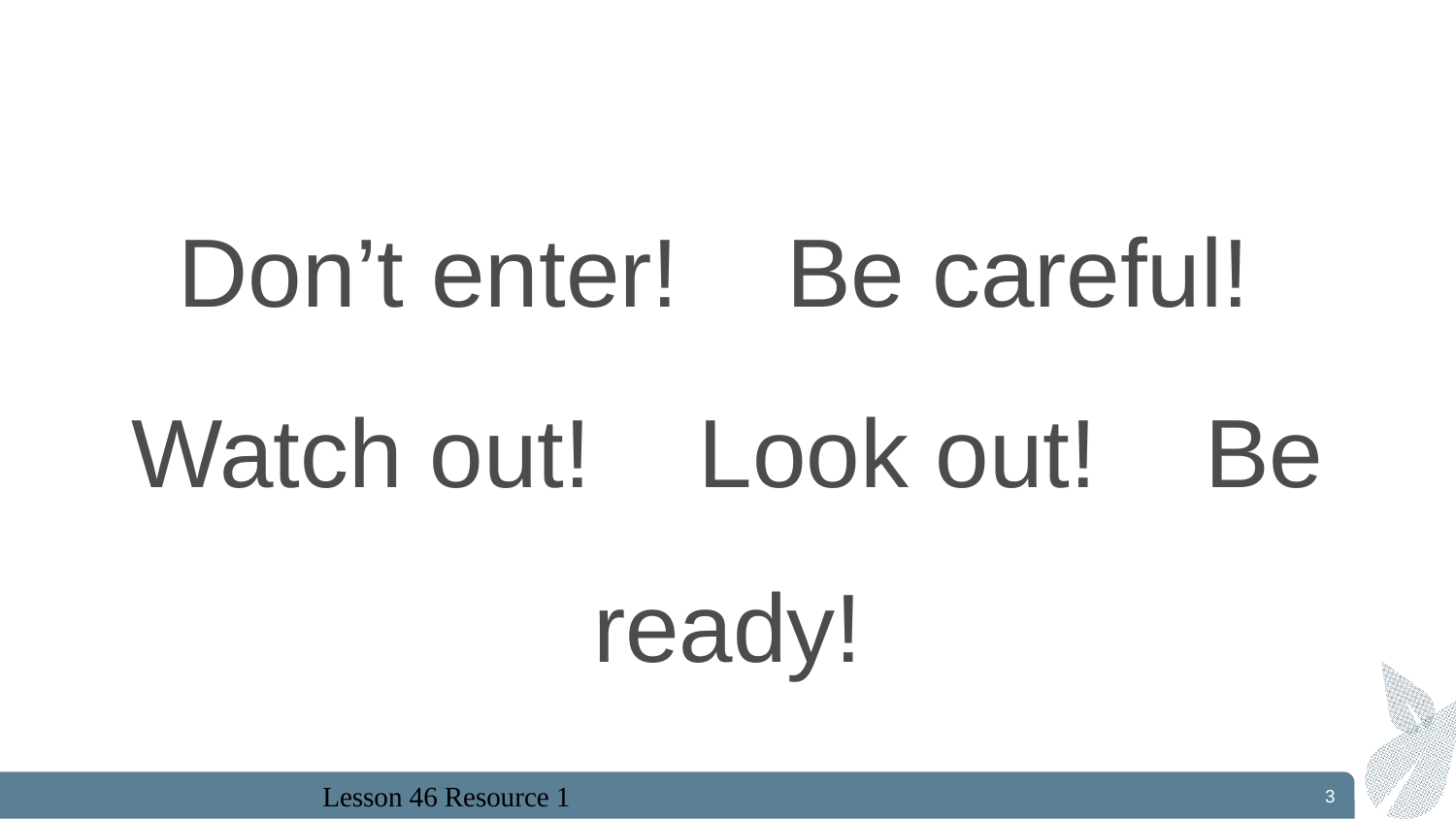

Don’t enter!    Be careful!
Watch out!    Look out!    Be ready!
3
Lesson 46 Resource 1